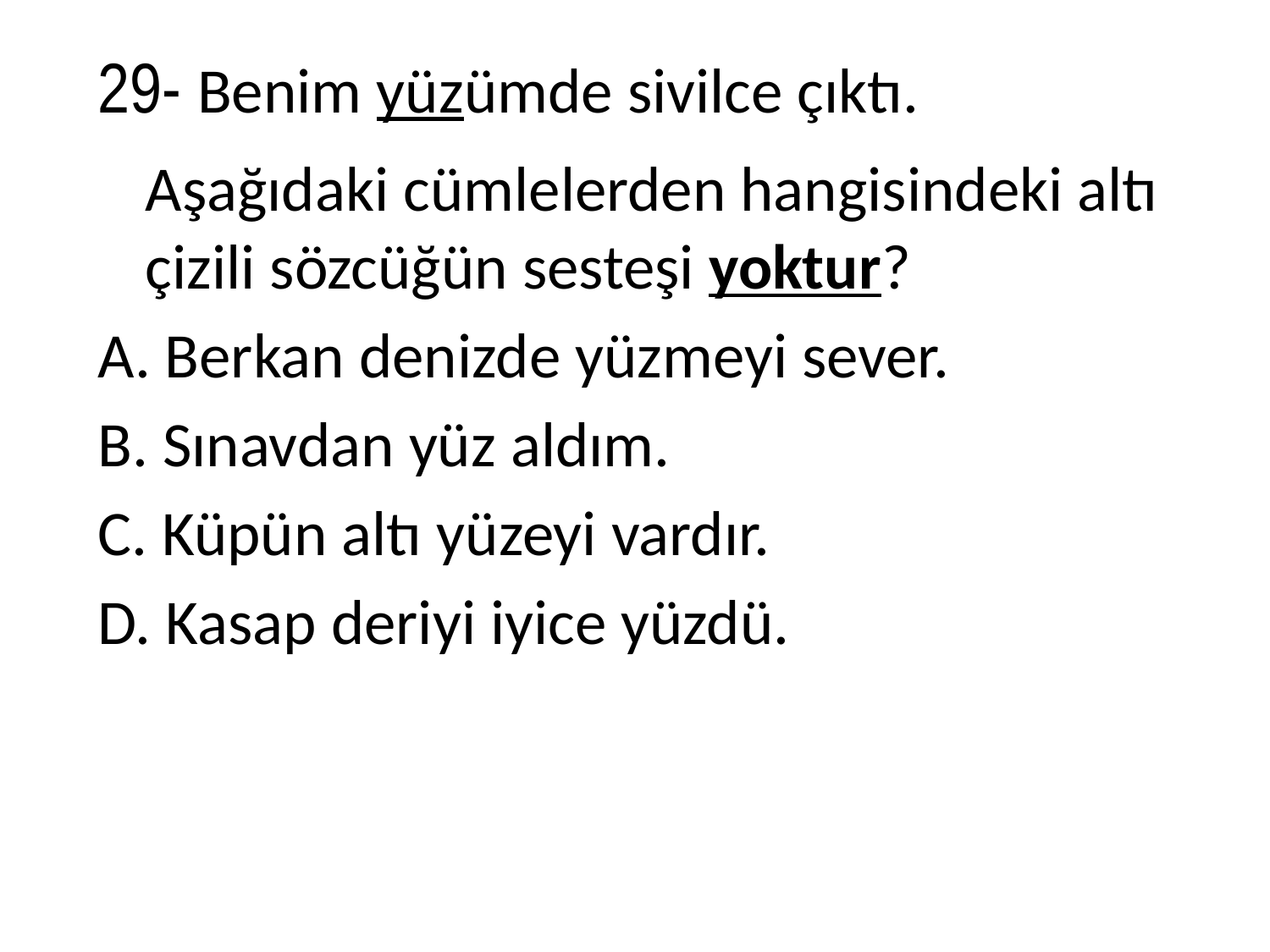

29- Benim yüzümde sivilce çıktı.
   Aşağıdaki cümlelerden hangisindeki altı çizili sözcüğün sesteşi yoktur?
A. Berkan denizde yüzmeyi sever.
B. Sınavdan yüz aldım.
C. Küpün altı yüzeyi vardır.
D. Kasap deriyi iyice yüzdü.